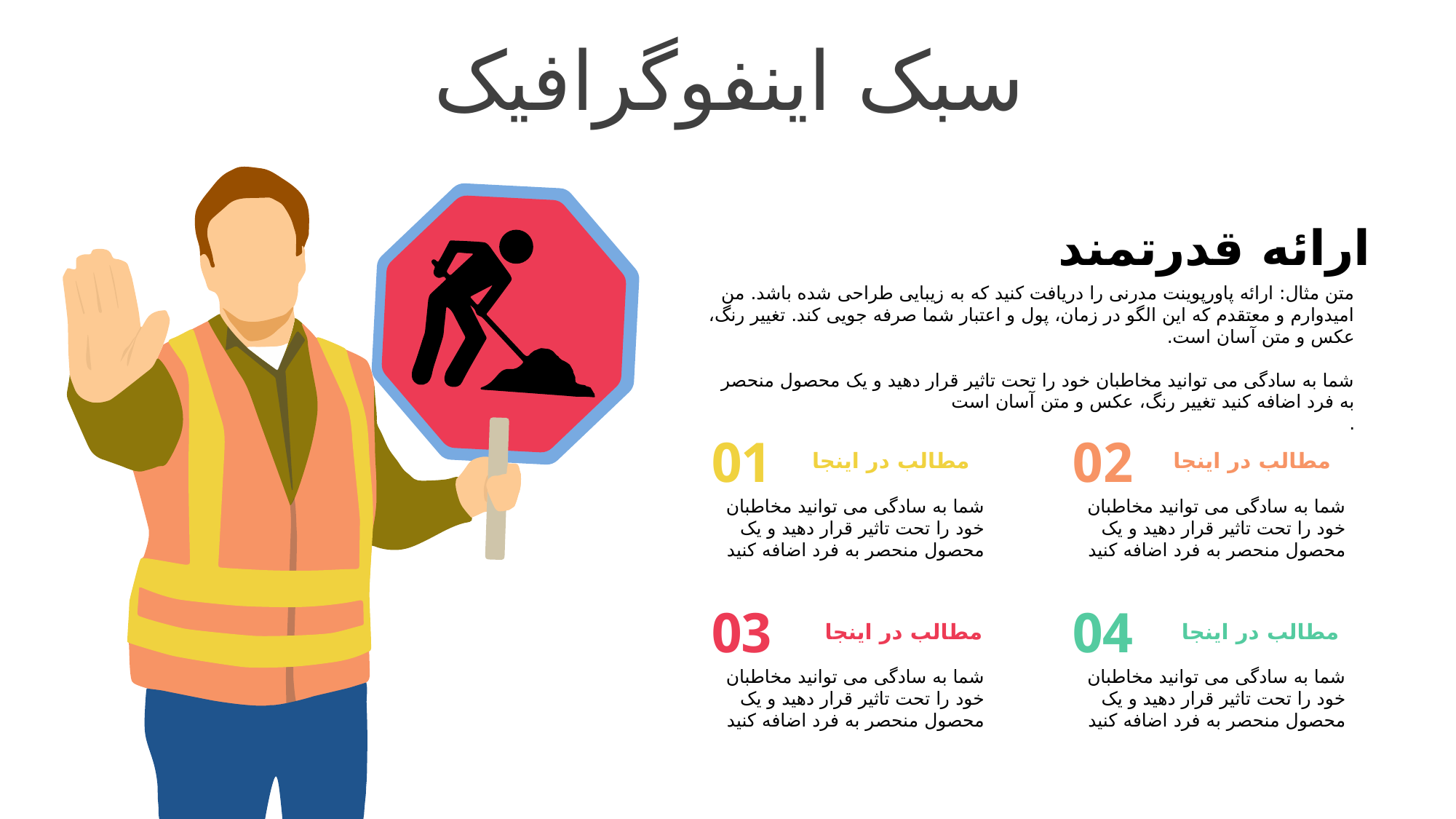

سبک اینفوگرافیک

ارائه قدرتمند
متن مثال: ارائه پاورپوینت مدرنی را دریافت کنید که به زیبایی طراحی شده باشد. من امیدوارم و معتقدم که این الگو در زمان، پول و اعتبار شما صرفه جویی کند. تغییر رنگ، عکس و متن آسان است.

شما به سادگی می توانید مخاطبان خود را تحت تاثیر قرار دهید و یک محصول منحصر به فرد اضافه کنید تغییر رنگ، عکس و متن آسان است
.
01
02
مطالب در اینجا
مطالب در اینجا
شما به سادگی می توانید مخاطبان خود را تحت تاثیر قرار دهید و یک محصول منحصر به فرد اضافه کنید
شما به سادگی می توانید مخاطبان خود را تحت تاثیر قرار دهید و یک محصول منحصر به فرد اضافه کنید
03
04
مطالب در اینجا
مطالب در اینجا
شما به سادگی می توانید مخاطبان خود را تحت تاثیر قرار دهید و یک محصول منحصر به فرد اضافه کنید
شما به سادگی می توانید مخاطبان خود را تحت تاثیر قرار دهید و یک محصول منحصر به فرد اضافه کنید